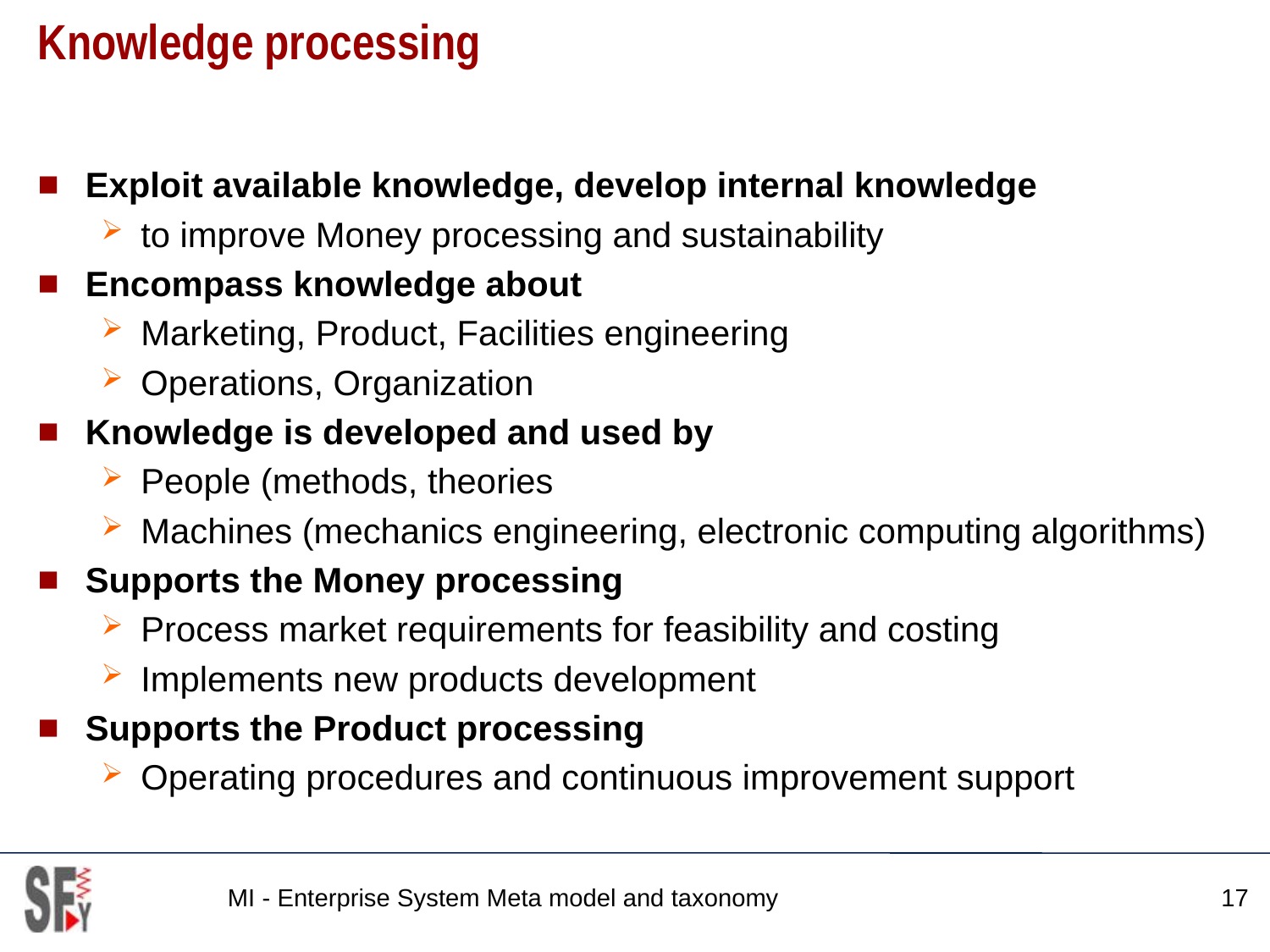

# Knowledge processing
Exploit available knowledge, develop internal knowledge
to improve Money processing and sustainability
Encompass knowledge about
Marketing, Product, Facilities engineering
Operations, Organization
Knowledge is developed and used by
People (methods, theories
Machines (mechanics engineering, electronic computing algorithms)
Supports the Money processing
Process market requirements for feasibility and costing
Implements new products development
Supports the Product processing
Operating procedures and continuous improvement support
MI - Enterprise System Meta model and taxonomy
17